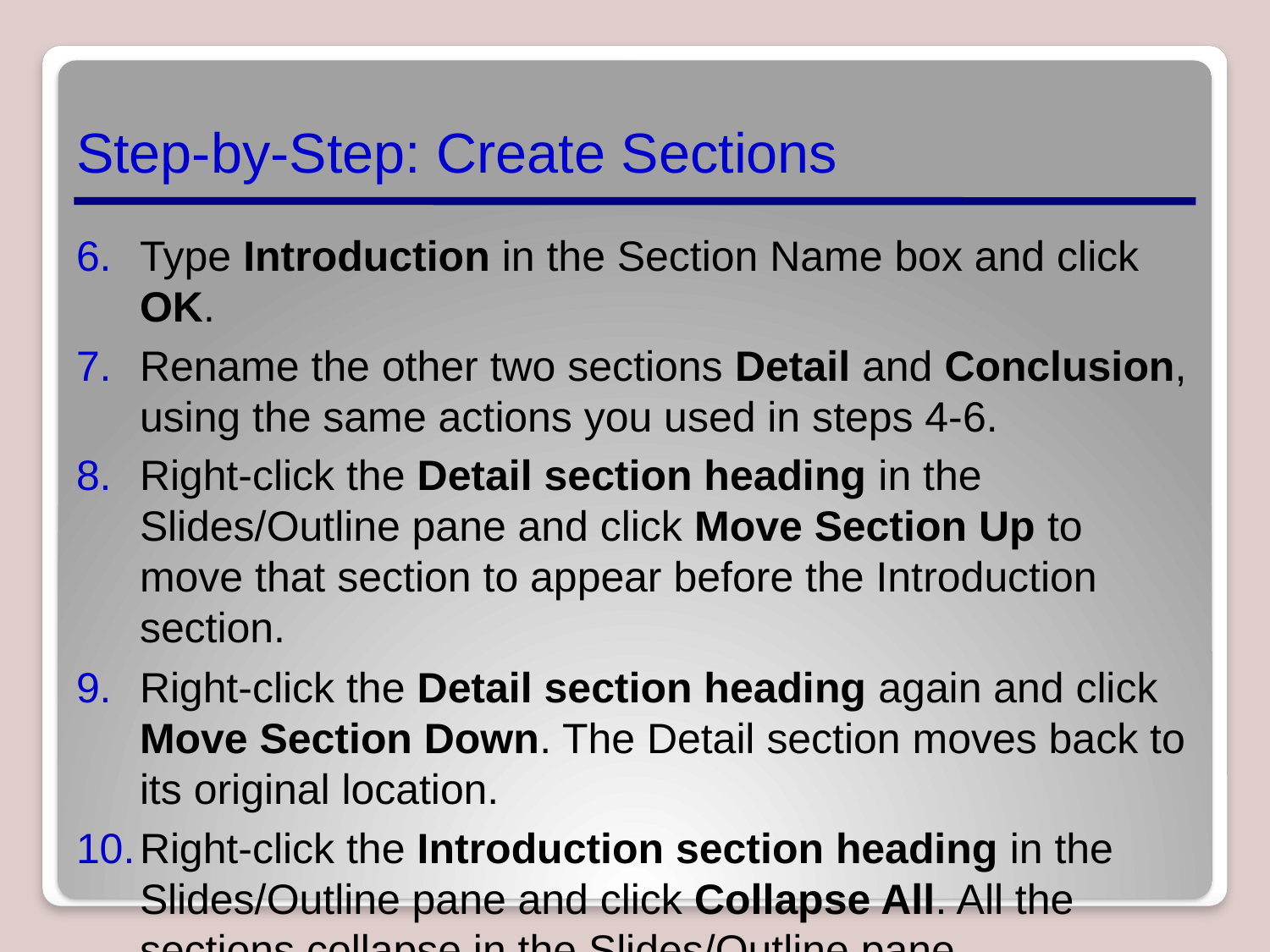

# Step-by-Step: Create Sections
Type Introduction in the Section Name box and click OK.
Rename the other two sections Detail and Conclusion, using the same actions you used in steps 4-6.
Right-click the Detail section heading in the Slides/Outline pane and click Move Section Up to move that section to appear before the Introduction section.
Right-click the Detail section heading again and click Move Section Down. The Detail section moves back to its original location.
Right-click the Introduction section heading in the Slides/Outline pane and click Collapse All. All the sections collapse in the Slides/Outline pane.